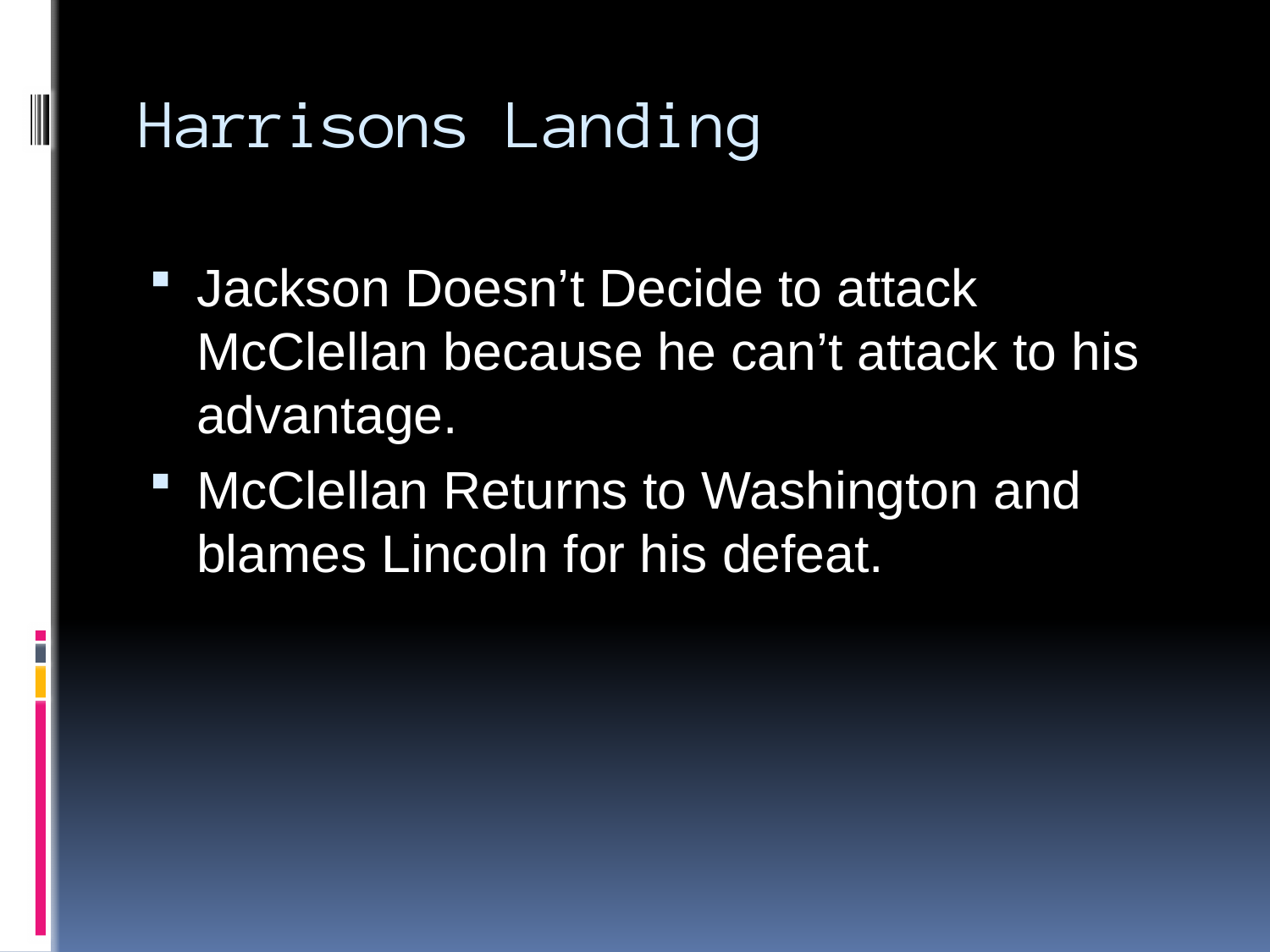

# Harrisons Landing
Jackson Doesn’t Decide to attack McClellan because he can’t attack to his advantage.
McClellan Returns to Washington and blames Lincoln for his defeat.